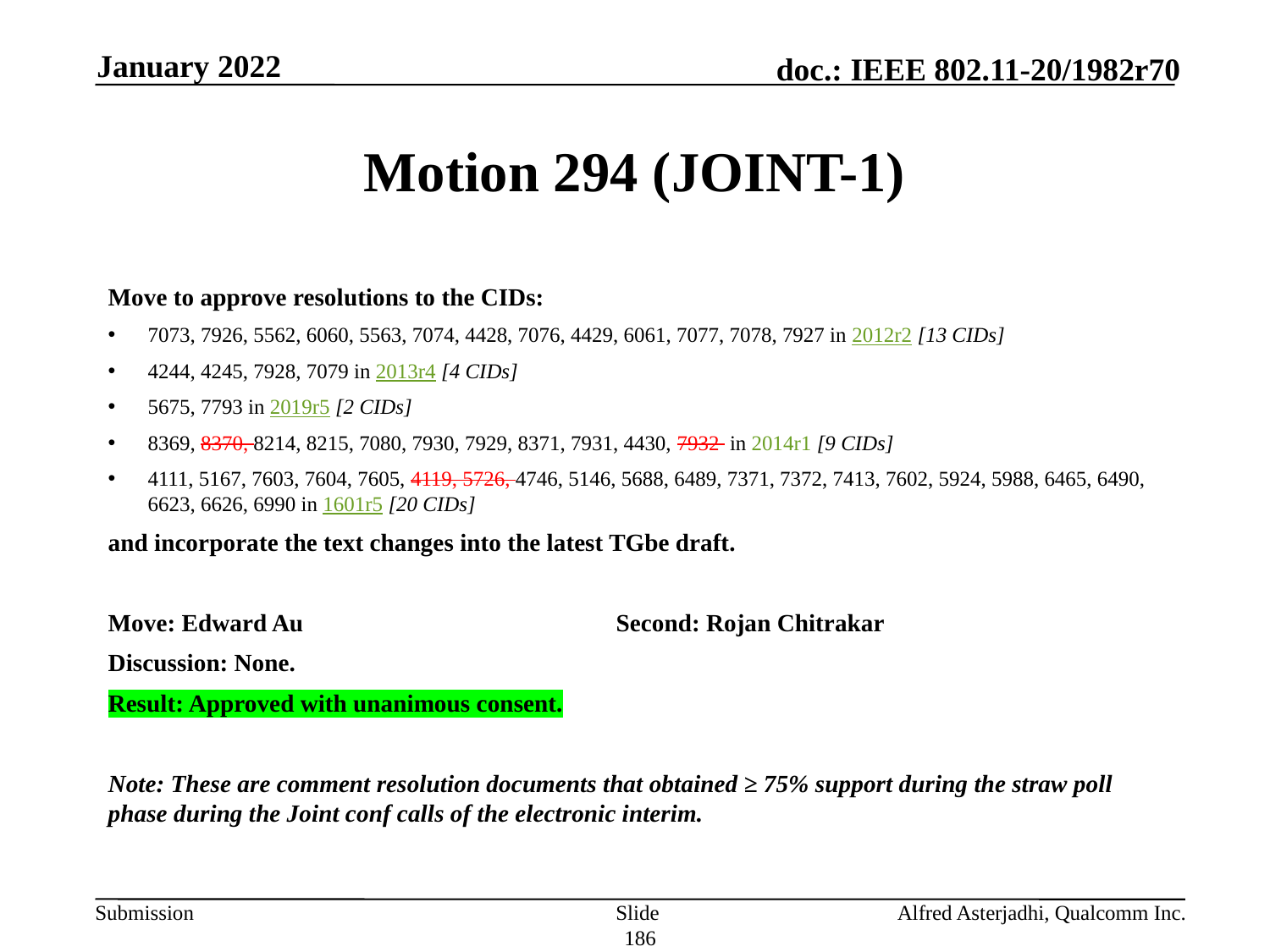

January 2022
# Motion 294 (JOINT-1)
Move to approve resolutions to the CIDs:
7073, 7926, 5562, 6060, 5563, 7074, 4428, 7076, 4429, 6061, 7077, 7078, 7927 in 2012r2 [13 CIDs]
4244, 4245, 7928, 7079 in 2013r4 [4 CIDs]
5675, 7793 in 2019r5 [2 CIDs]
8369, 8370, 8214, 8215, 7080, 7930, 7929, 8371, 7931, 4430, 7932  in 2014r1 [9 CIDs]
4111, 5167, 7603, 7604, 7605, 4119, 5726, 4746, 5146, 5688, 6489, 7371, 7372, 7413, 7602, 5924, 5988, 6465, 6490, 6623, 6626, 6990 in 1601r5 [20 CIDs]
and incorporate the text changes into the latest TGbe draft.

Move: Edward Au			Second: Rojan Chitrakar
Discussion: None.
Result: Approved with unanimous consent.

Note: These are comment resolution documents that obtained ≥ 75% support during the straw poll phase during the Joint conf calls of the electronic interim.

Slide 186
Alfred Asterjadhi, Qualcomm Inc.